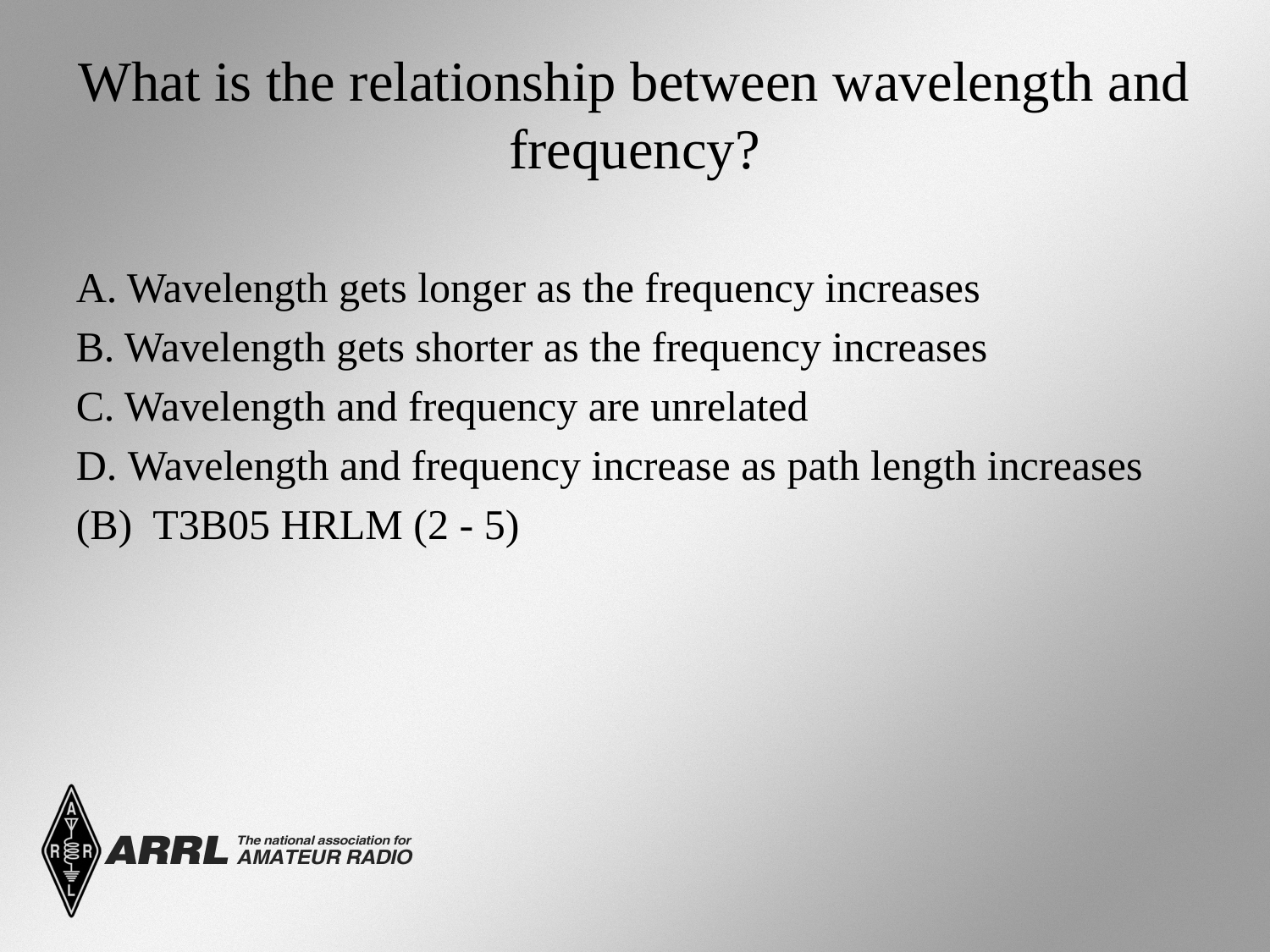

# What is the relationship between wavelength and frequency?
A. Wavelength gets longer as the frequency increases
B. Wavelength gets shorter as the frequency increases
C. Wavelength and frequency are unrelated
D. Wavelength and frequency increase as path length increases
(B)  T3B05 HRLM (2 - 5)